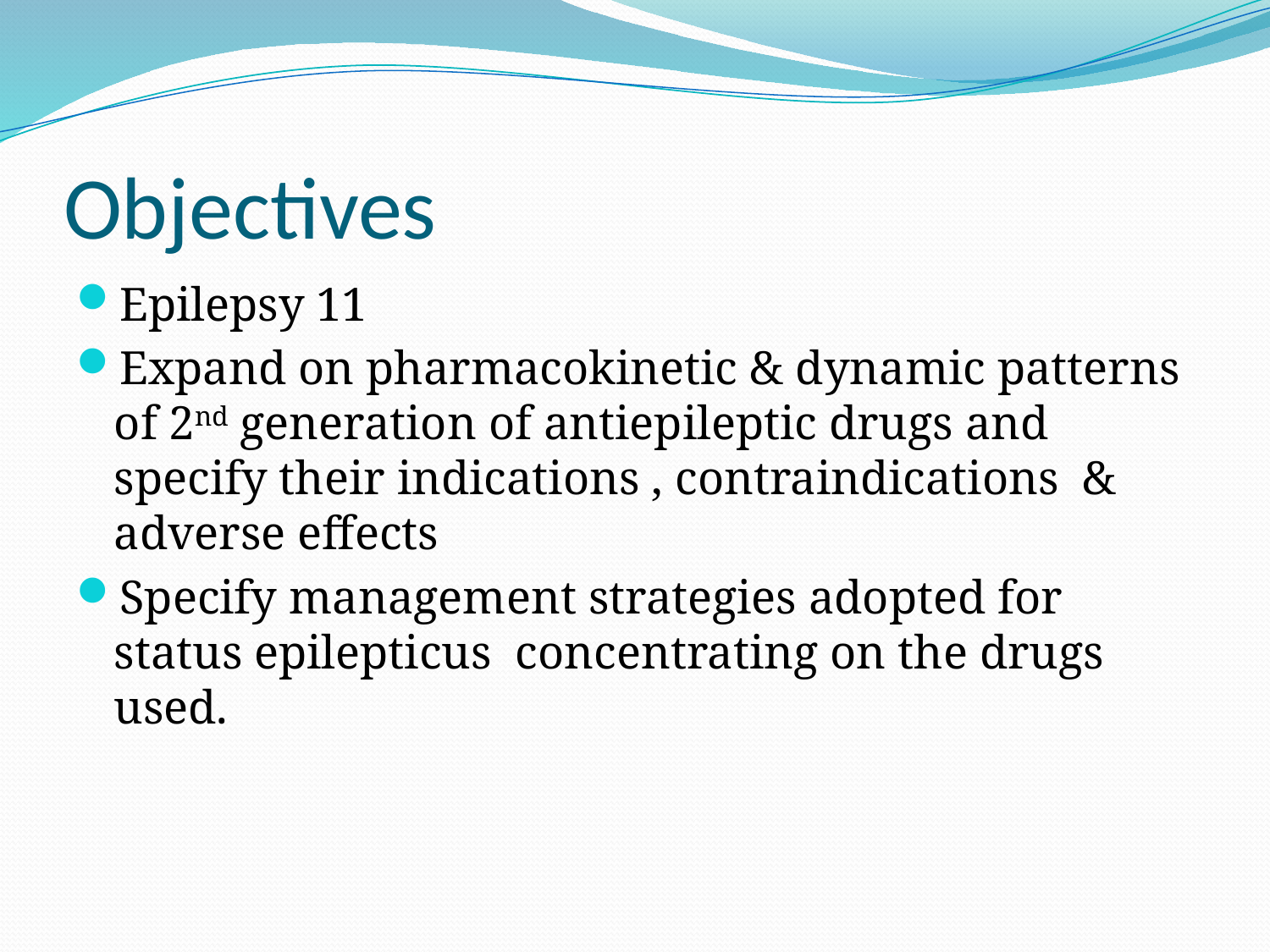

# Objectives
Epilepsy 11
Expand on pharmacokinetic & dynamic patterns of 2nd generation of antiepileptic drugs and specify their indications , contraindications  & adverse effects
Specify management strategies adopted for status epilepticus  concentrating on the drugs used.